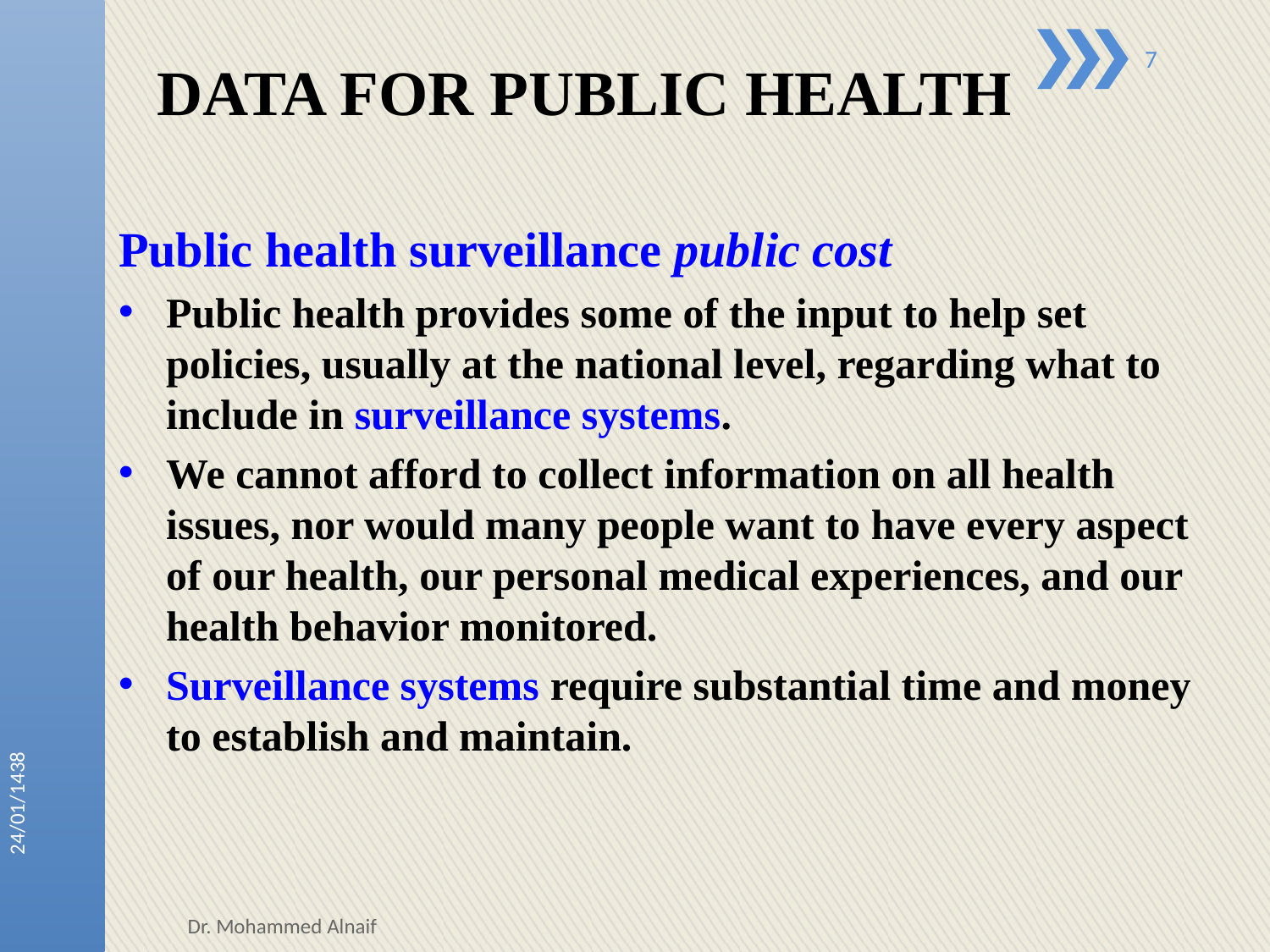

# DATA FOR PUBLIC HEALTH
7
Public health surveillance public cost
Public health provides some of the input to help set policies, usually at the national level, regarding what to include in surveillance systems.
We cannot afford to collect information on all health issues, nor would many people want to have every aspect of our health, our personal medical experiences, and our health behavior monitored.
Surveillance systems require substantial time and money to establish and maintain.
24/01/1438
Dr. Mohammed Alnaif